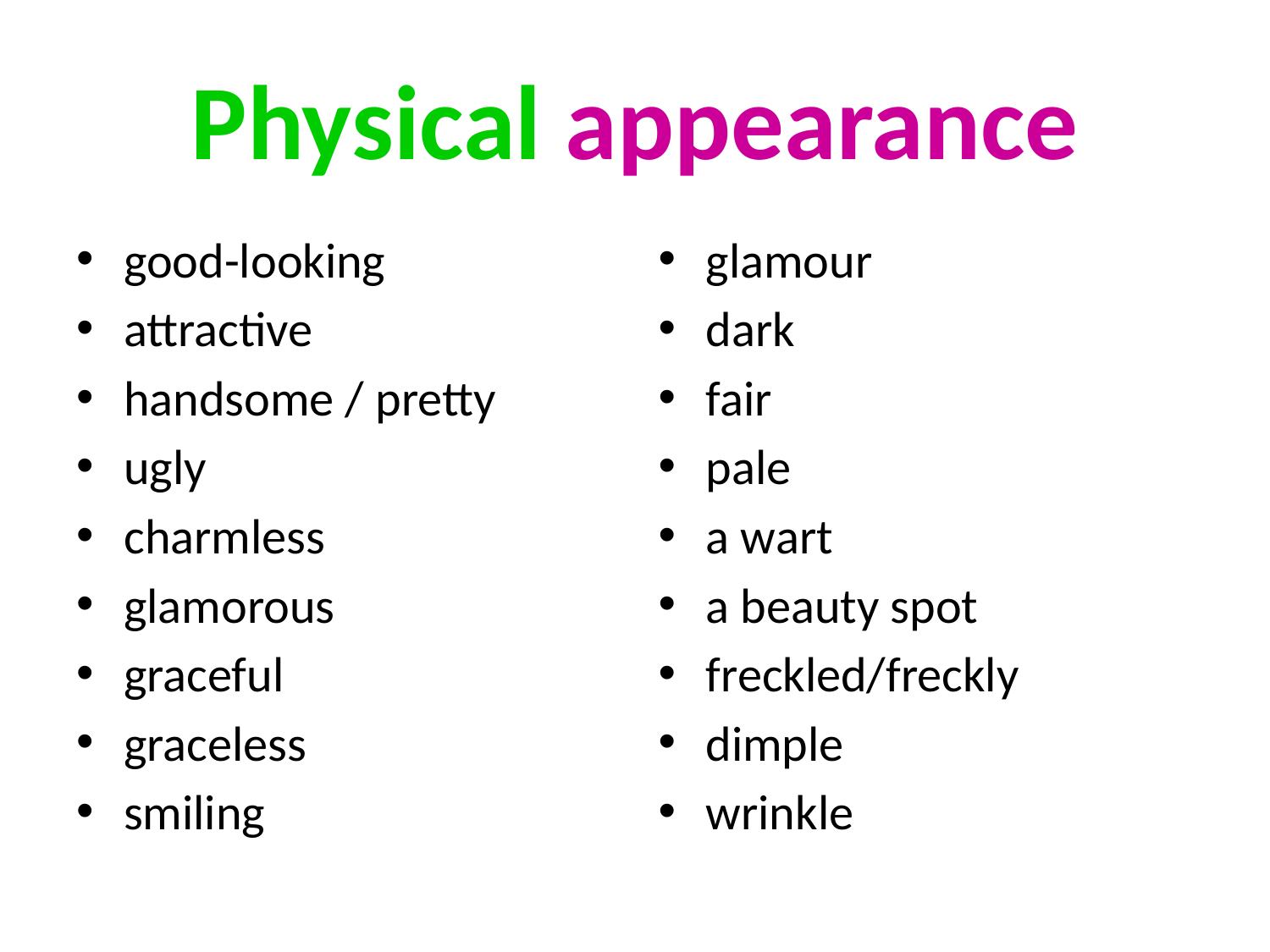

# Physical appearance
good-looking
attractive
handsome / pretty
ugly
charmless
glamorous
graceful
graceless
smiling

glamour
dark
fair
pale
a wart
a beauty spot
freckled/freckly
dimple
wrinkle